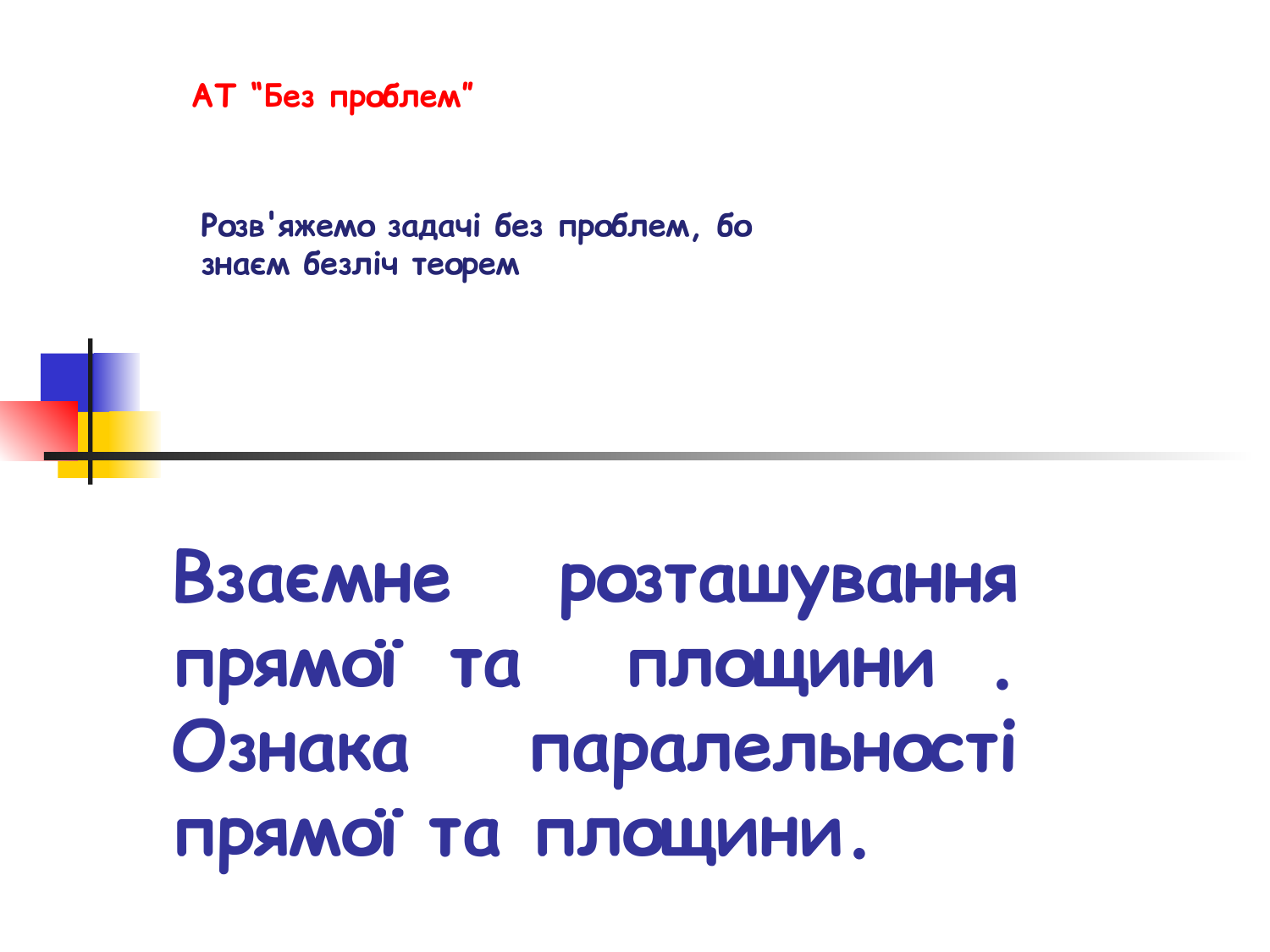

АТ “Без проблем”
Розв'яжемо задачі без проблем, бо знаєм безліч теорем
# Взаємне  розташування прямої та  площини . Ознака  паралельності прямої та площини.